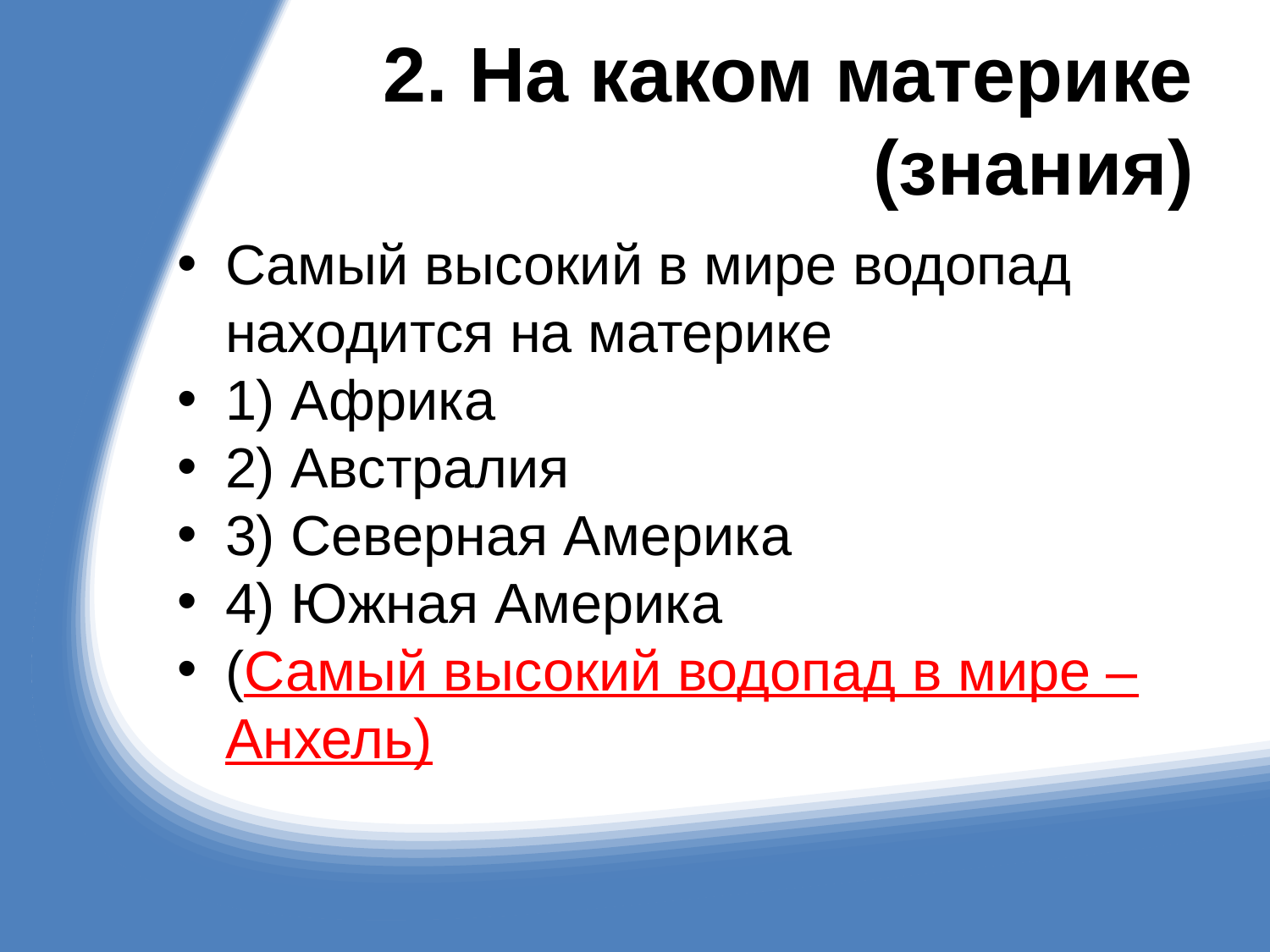

# 2. На каком материке (знания)
Самый высокий в мире водопад находится на материке
1) Африка
2) Австралия
3) Северная Америка
4) Южная Америка
(Самый высокий водопад в мире – Анхель)